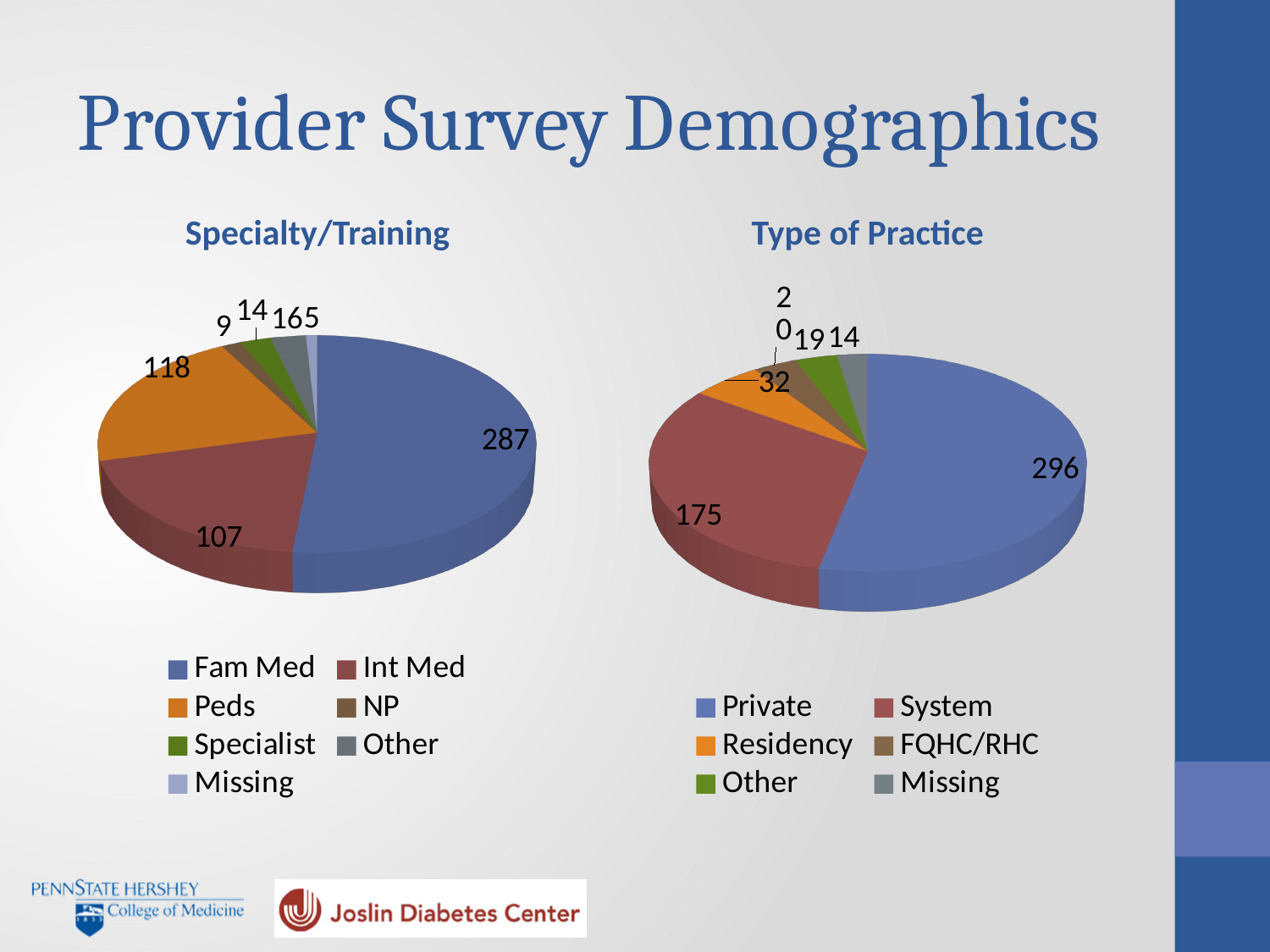

# Provider Survey Demographics
Specialty/Training
Type of Practice

[unsupported chart]

[unsupported chart]